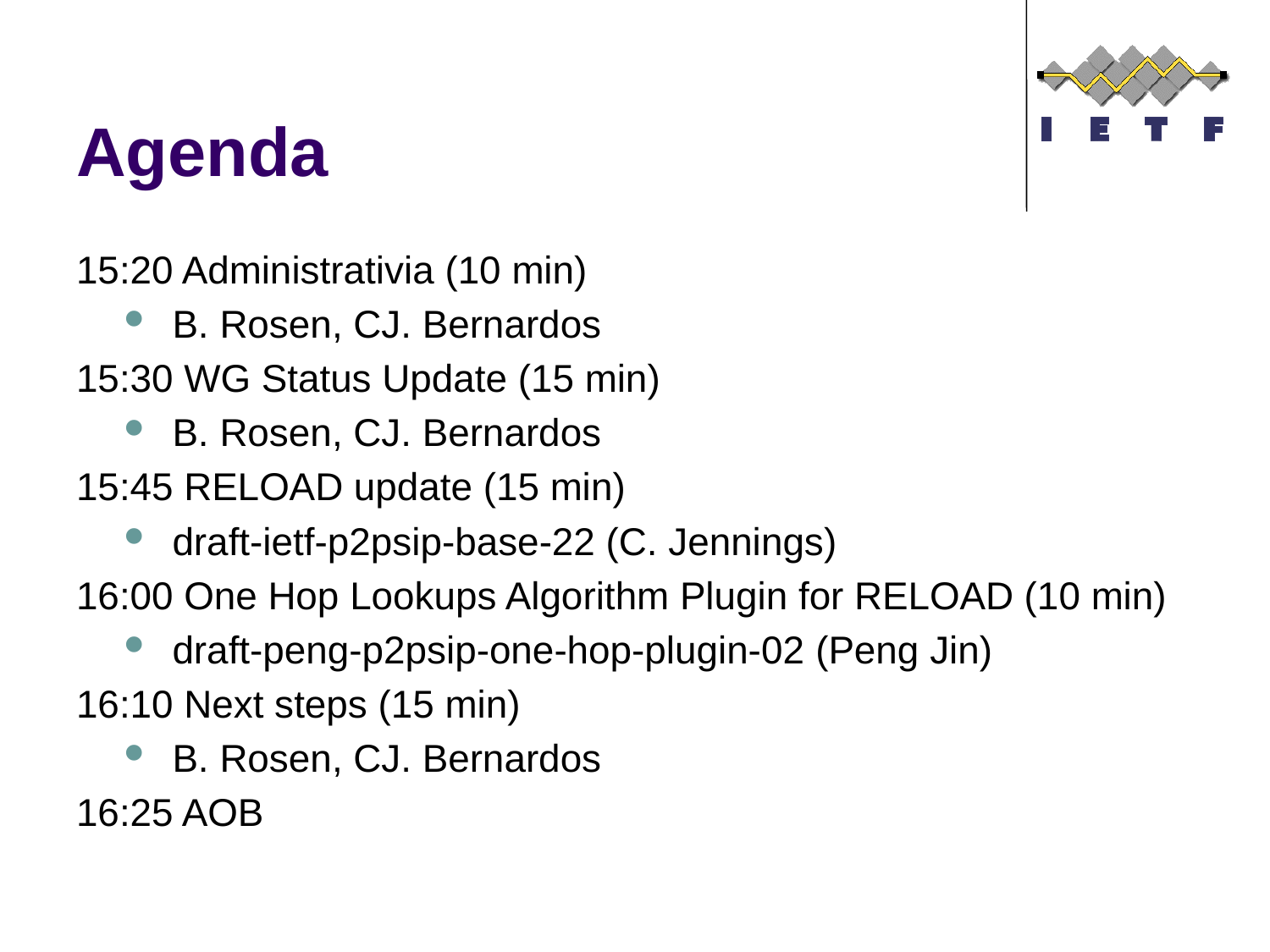

# Agenda
15:20 Administrativia (10 min)
B. Rosen, CJ. Bernardos
15:30 WG Status Update (15 min)
B. Rosen, CJ. Bernardos
15:45 RELOAD update (15 min)
draft-ietf-p2psip-base-22 (C. Jennings)
16:00 One Hop Lookups Algorithm Plugin for RELOAD (10 min)
draft-peng-p2psip-one-hop-plugin-02 (Peng Jin)
16:10 Next steps (15 min)
B. Rosen, CJ. Bernardos
16:25 AOB